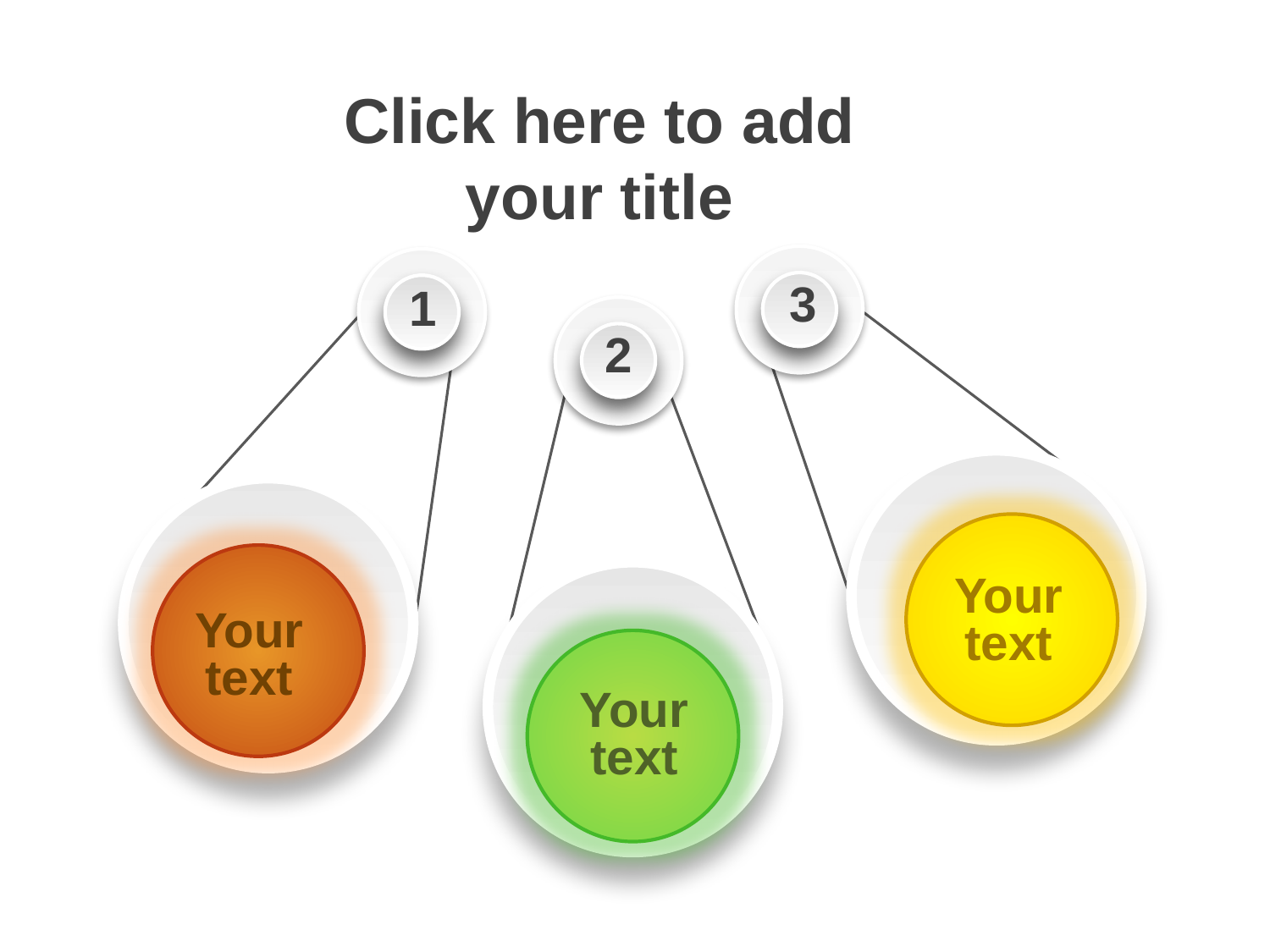

Click here to add your title

3
1

2
Your text
Your text
Your text